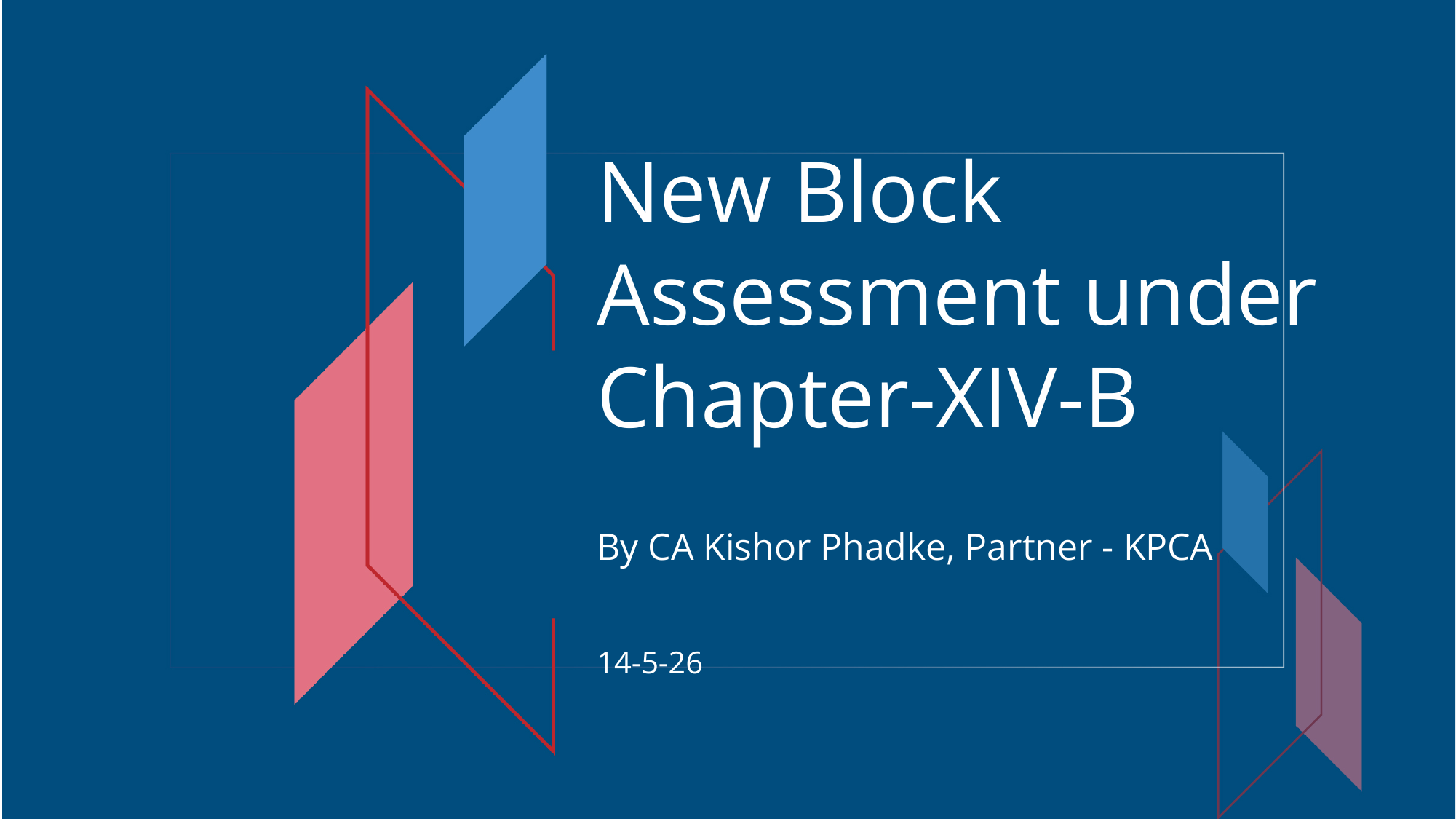

# New Block Assessment under Chapter-XIV-B

By CA Kishor Phadke, Partner - KPCA

14-5-26